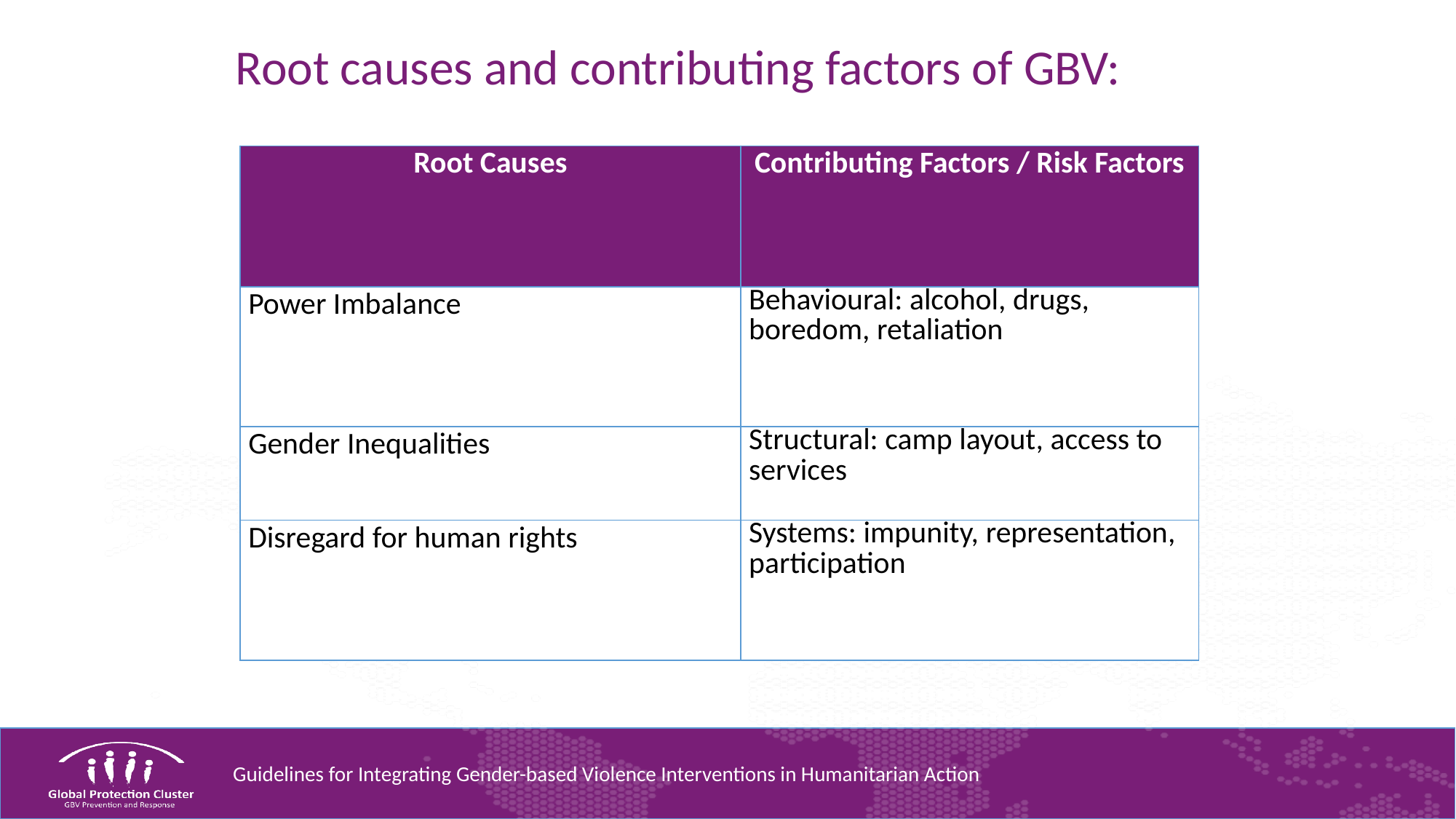

# Root causes and contributing factors of GBV:
| Root Causes | Contributing Factors / Risk Factors |
| --- | --- |
| Power Imbalance | Behavioural: alcohol, drugs, boredom, retaliation |
| Gender Inequalities | Structural: camp layout, access to services |
| Disregard for human rights | Systems: impunity, representation, participation |